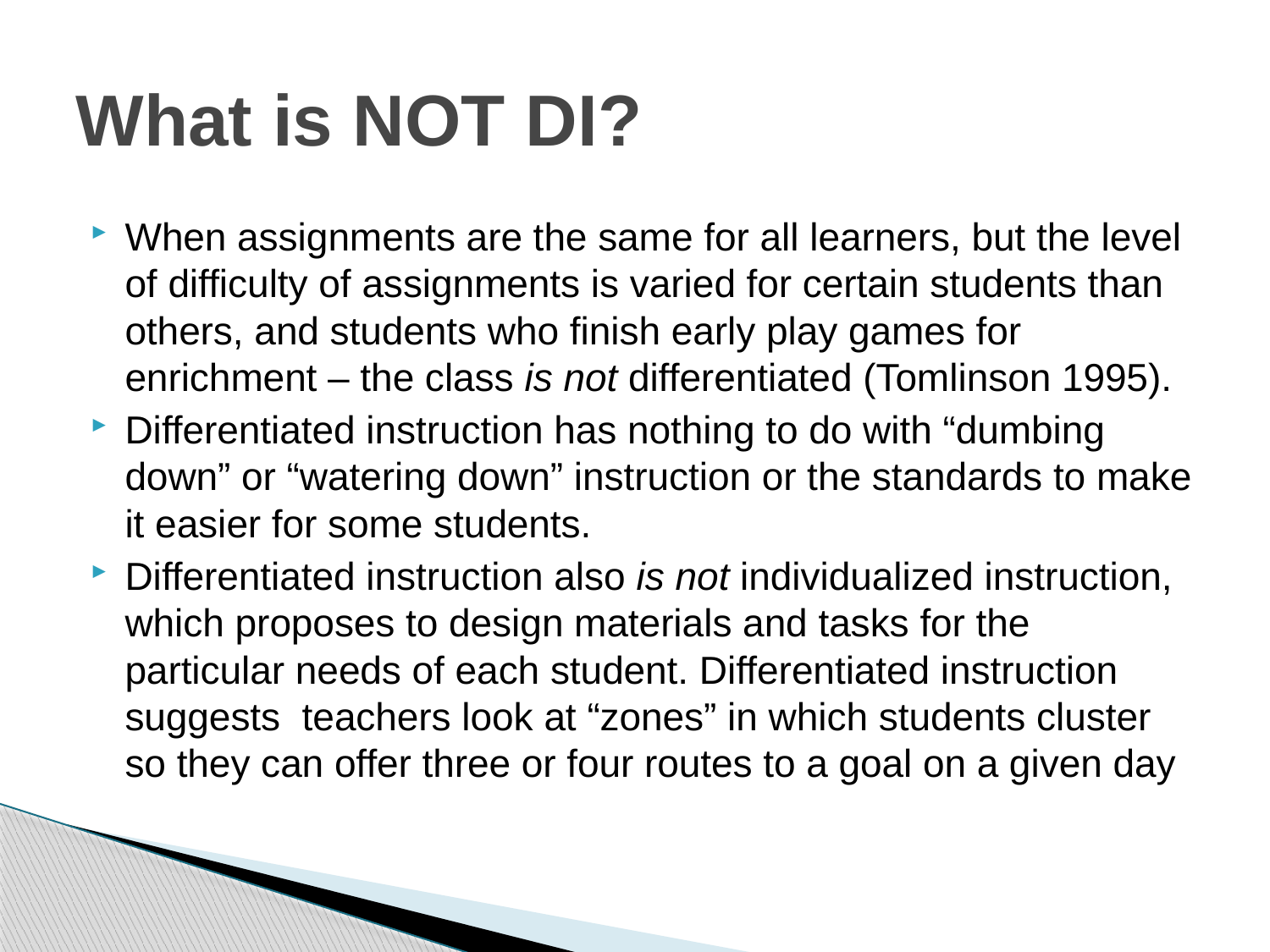

# What is NOT DI?
When assignments are the same for all learners, but the level of difficulty of assignments is varied for certain students than others, and students who finish early play games for enrichment – the class is not differentiated (Tomlinson 1995).
Differentiated instruction has nothing to do with “dumbing down” or “watering down” instruction or the standards to make it easier for some students.
Differentiated instruction also is not individualized instruction, which proposes to design materials and tasks for the particular needs of each student. Differentiated instruction suggests  teachers look at “zones” in which students cluster so they can offer three or four routes to a goal on a given day